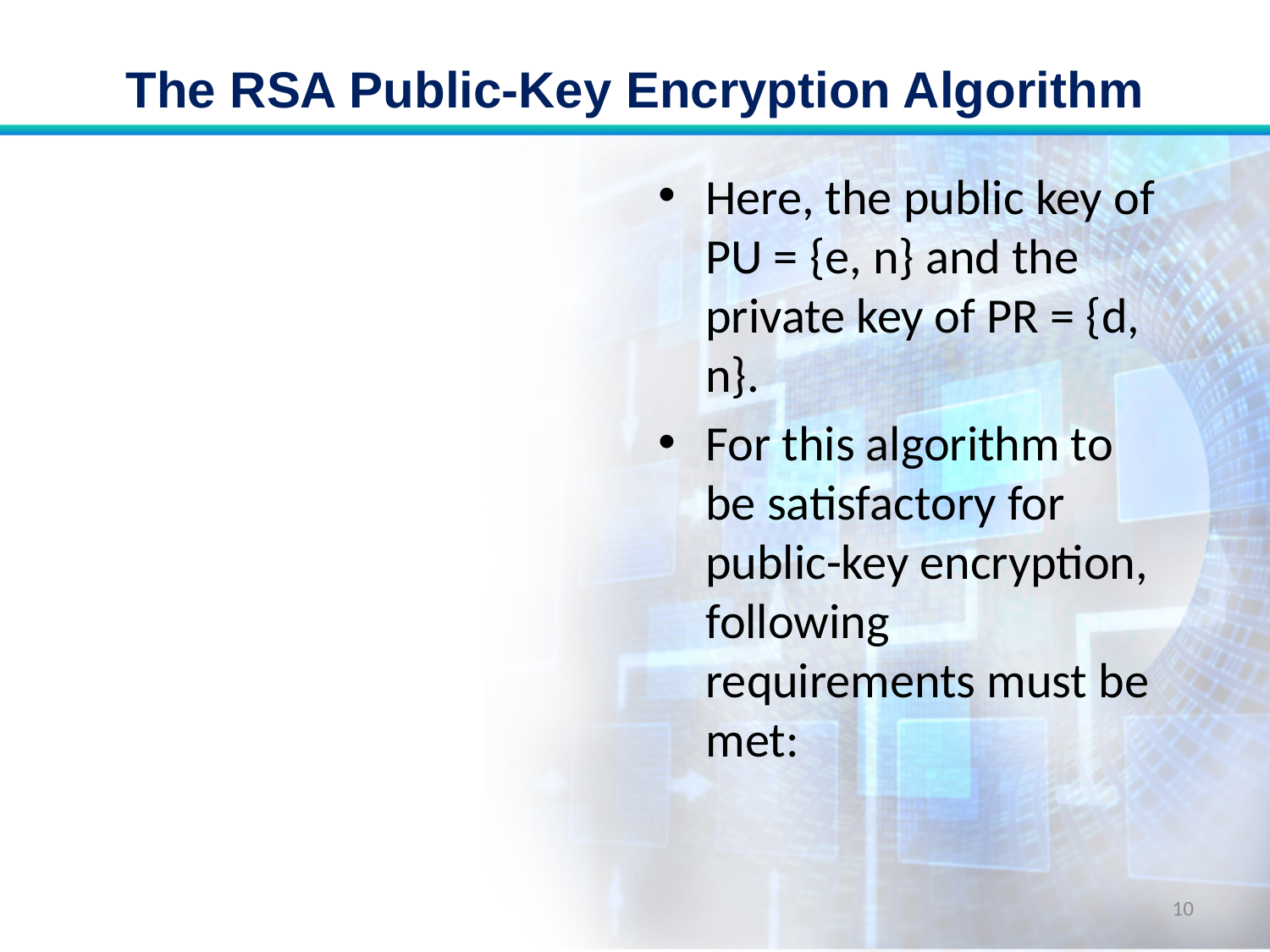

# The RSA Public-Key Encryption Algorithm
Here, the public key of PU = {e, n} and the private key of PR = {d, n}.
For this algorithm to be satisfactory for public-key encryption, following requirements must be met:
10